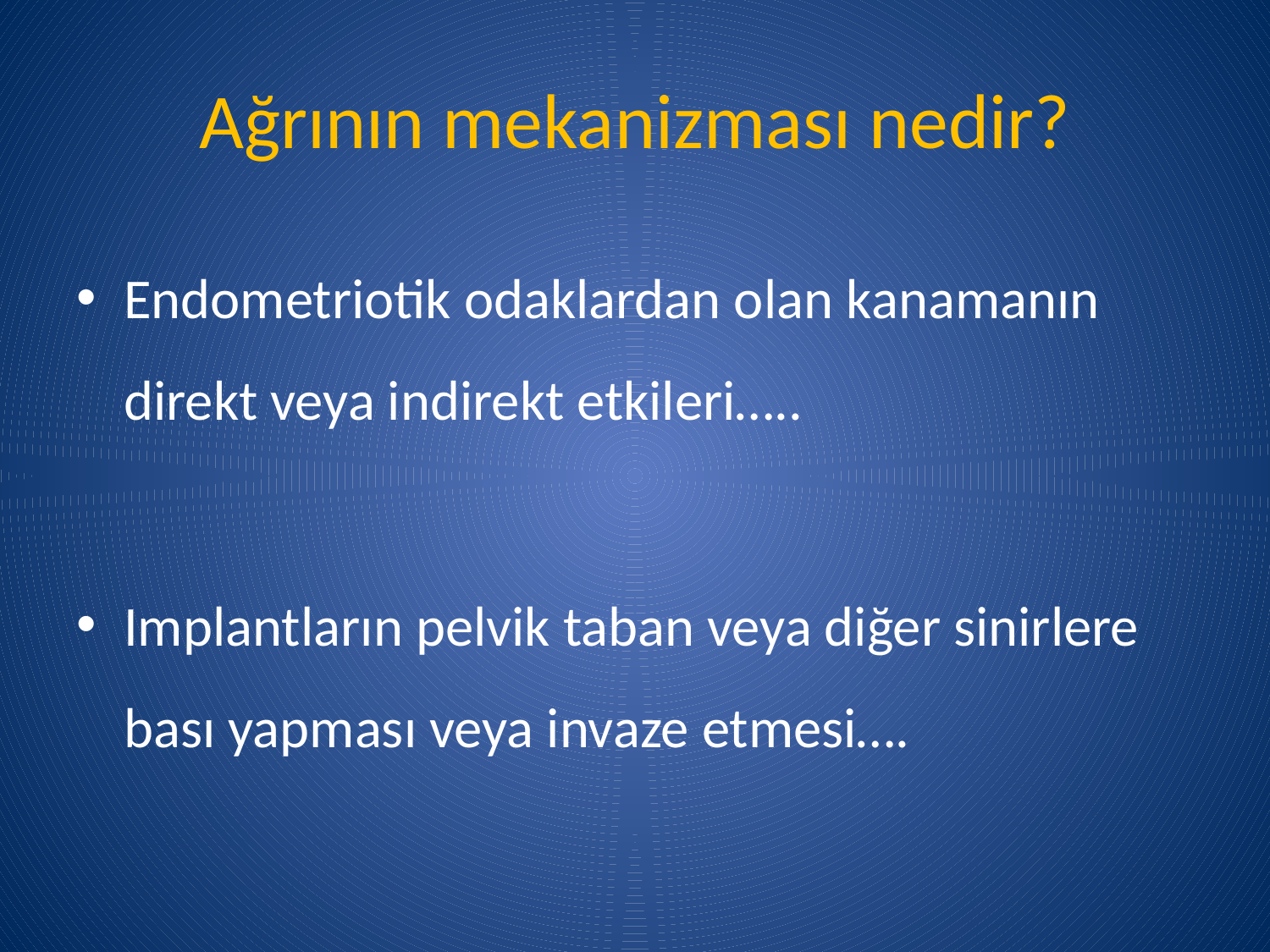

# Ağrının mekanizması nedir?
Endometriotik odaklardan olan kanamanın direkt veya indirekt etkileri…..

Implantların pelvik taban veya diğer sinirlere bası yapması veya invaze etmesi….